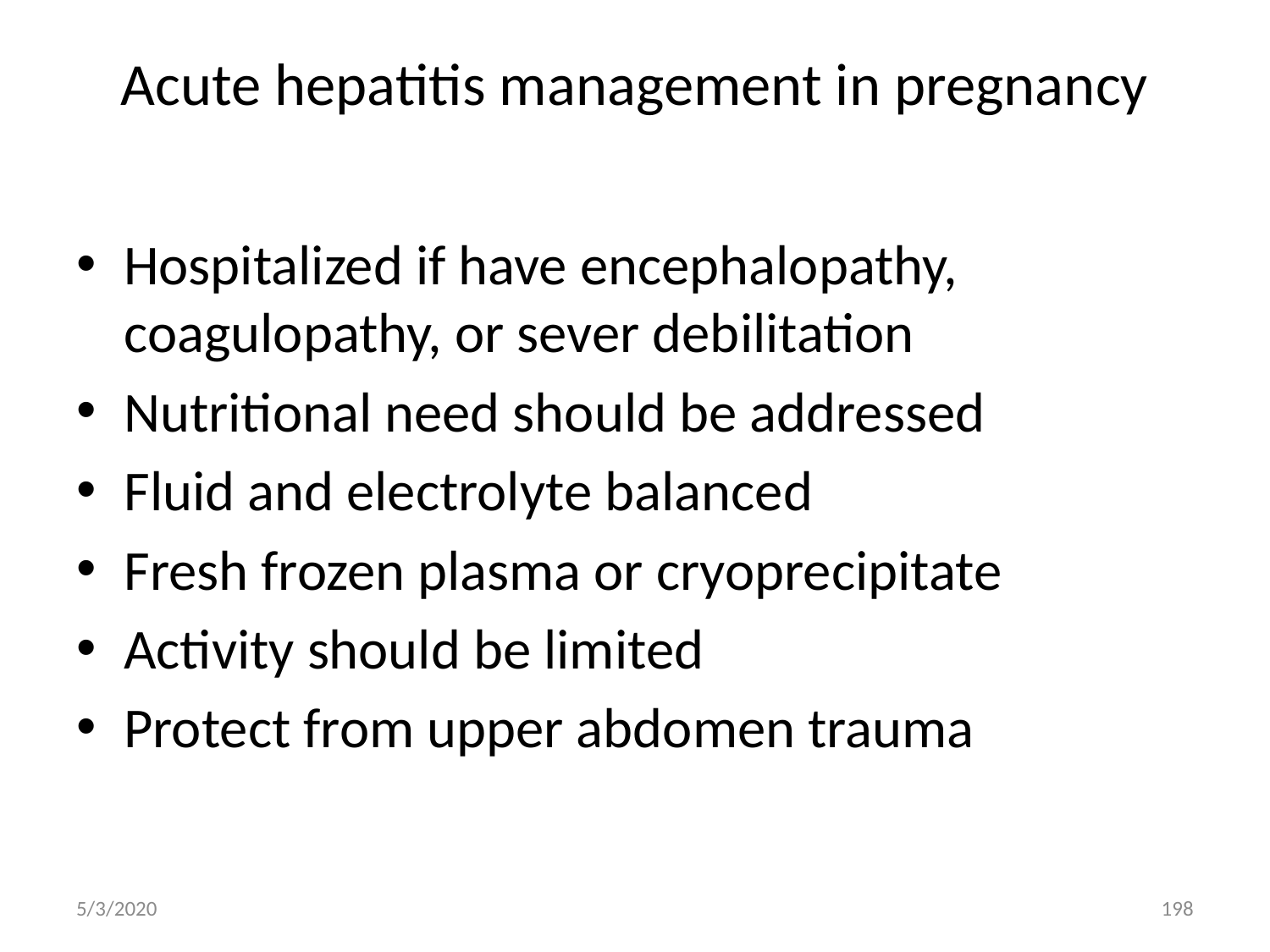

# Acute hepatitis management in pregnancy
Hospitalized if have encephalopathy, coagulopathy, or sever debilitation
Nutritional need should be addressed
Fluid and electrolyte balanced
Fresh frozen plasma or cryoprecipitate
Activity should be limited
Protect from upper abdomen trauma

5/3/2020
198